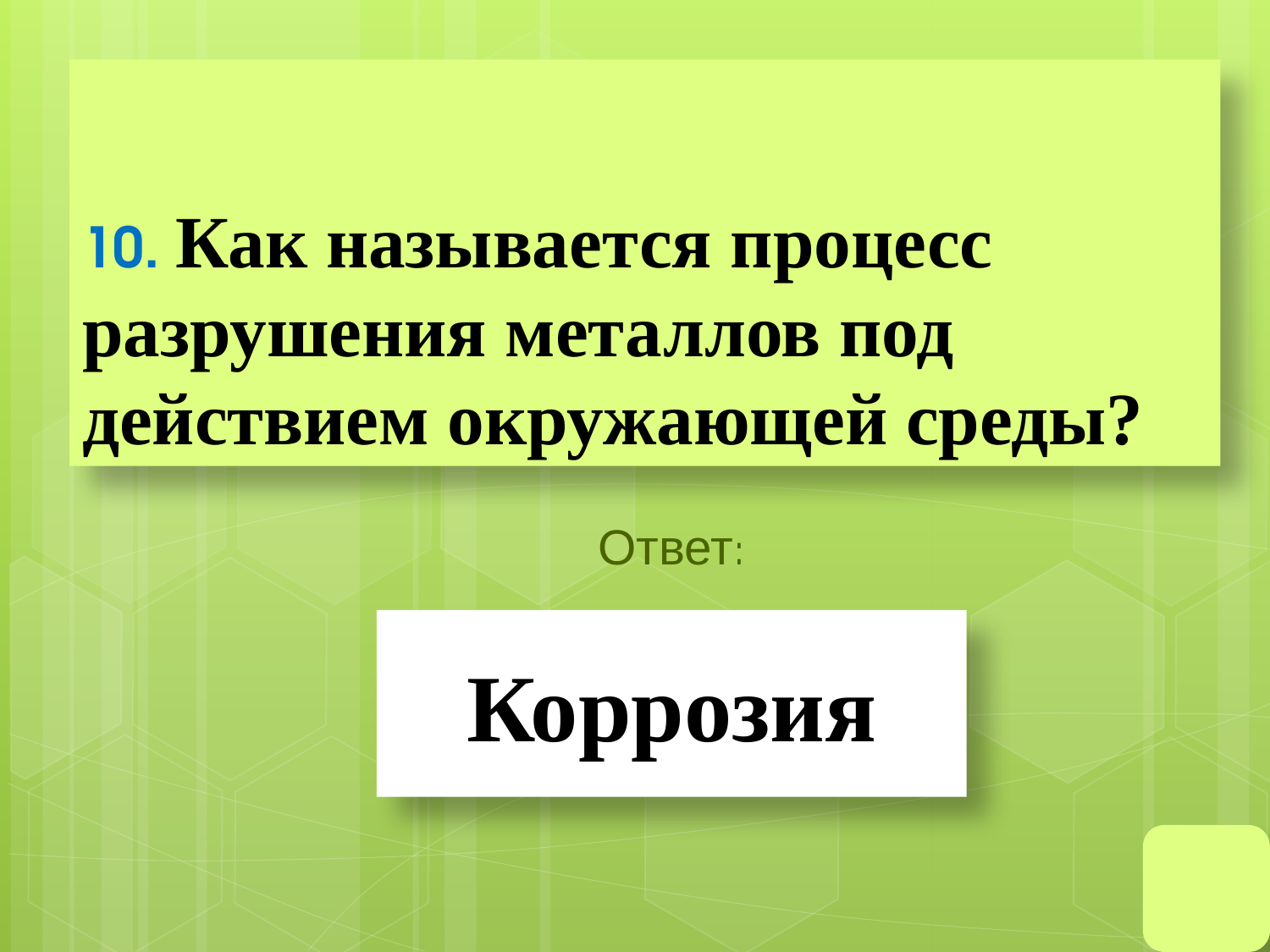

# 10. Как называется процесс разрушения металлов под действием окружающей среды?
Ответ:
Коррозия